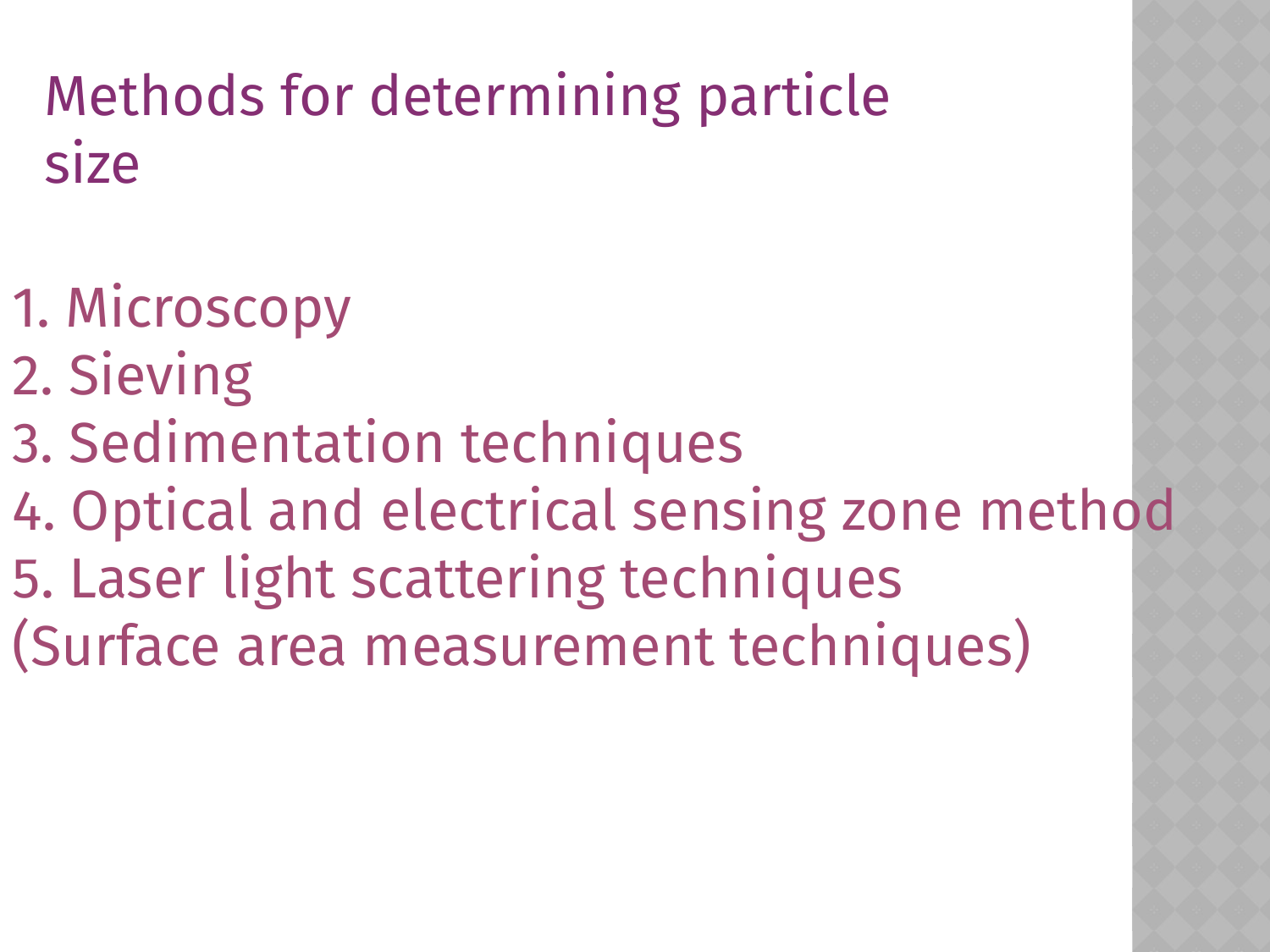

Methods for determining particle size
1. Microscopy
2. Sieving
3. Sedimentation techniques
4. Optical and electrical sensing zone method
5. Laser light scattering techniques
(Surface area measurement techniques)